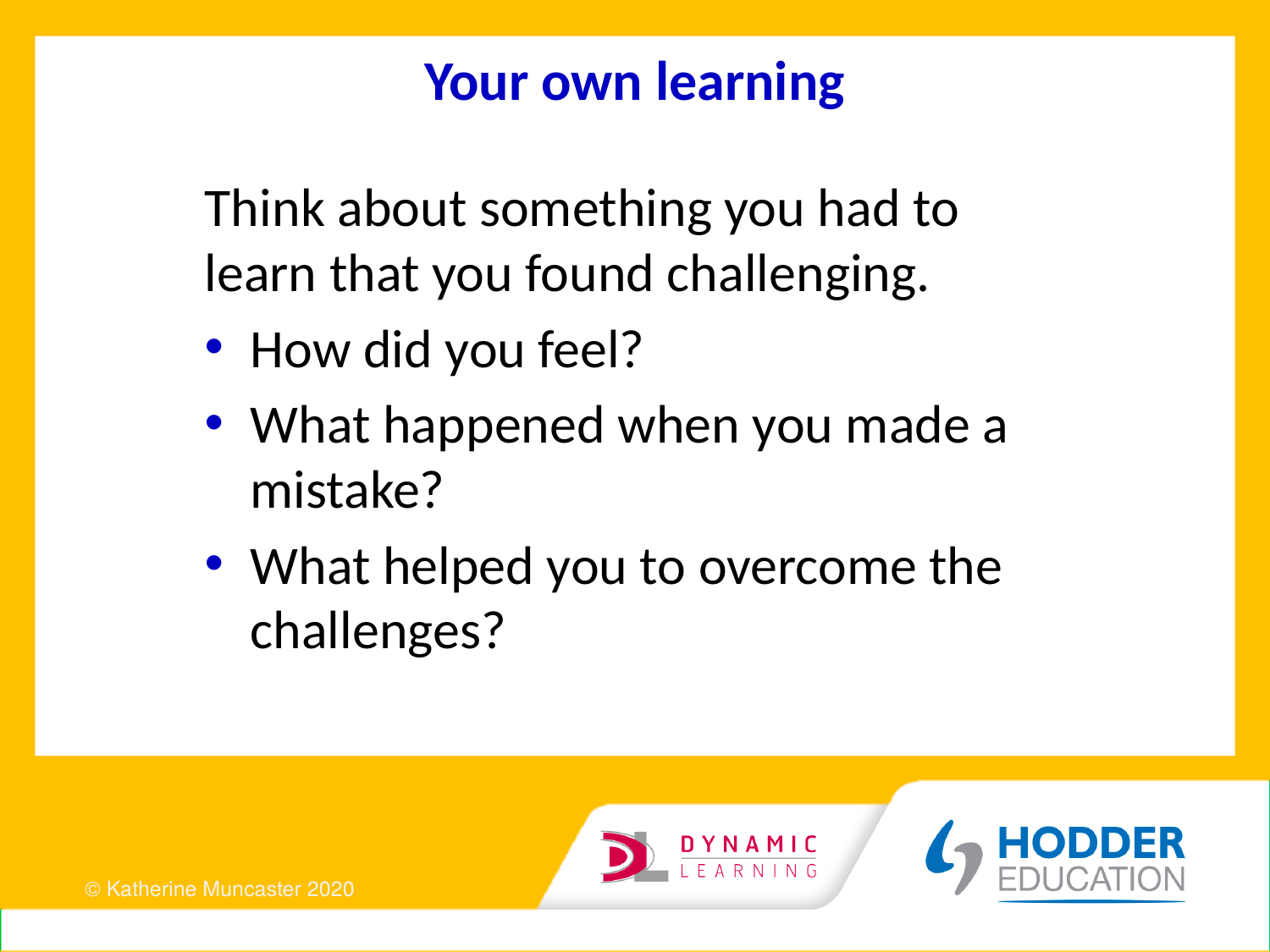

# Your own learning
Think about something you had to learn that you found challenging.
How did you feel?
What happened when you made a mistake?
What helped you to overcome the challenges?